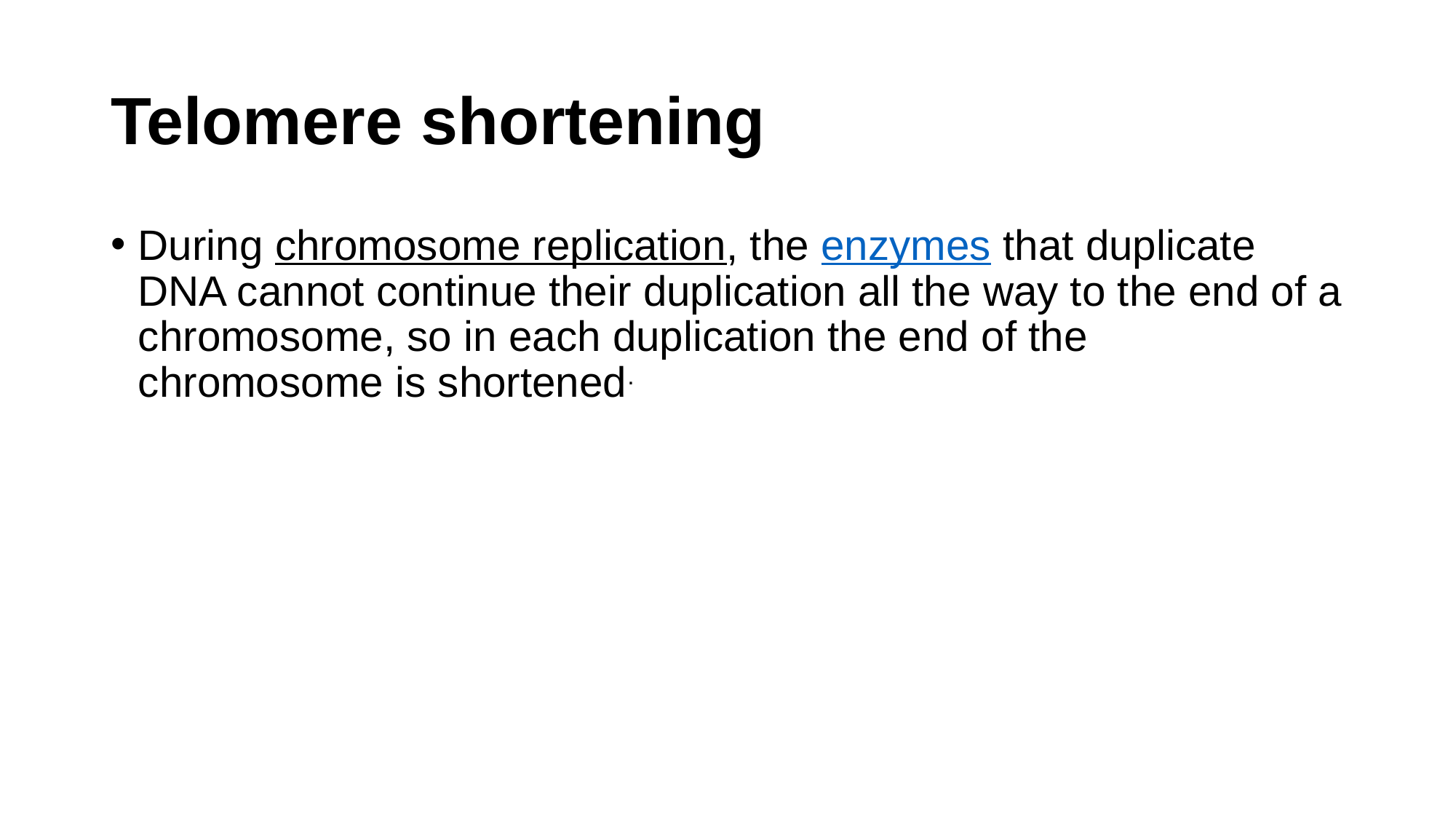

# Telomere shortening
During chromosome replication, the enzymes that duplicate DNA cannot continue their duplication all the way to the end of a chromosome, so in each duplication the end of the chromosome is shortened.